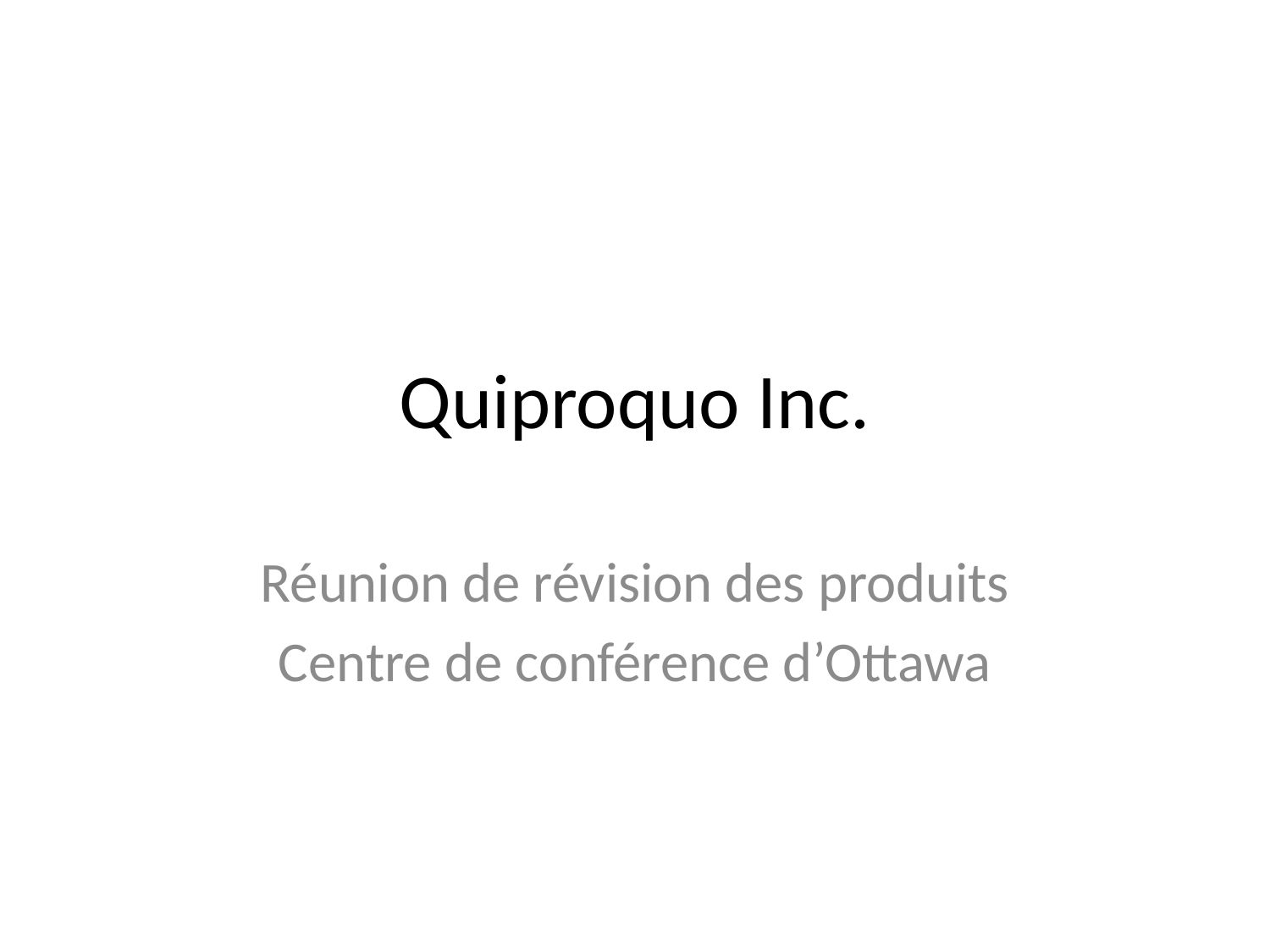

# Quiproquo Inc.
Réunion de révision des produits
Centre de conférence d’Ottawa